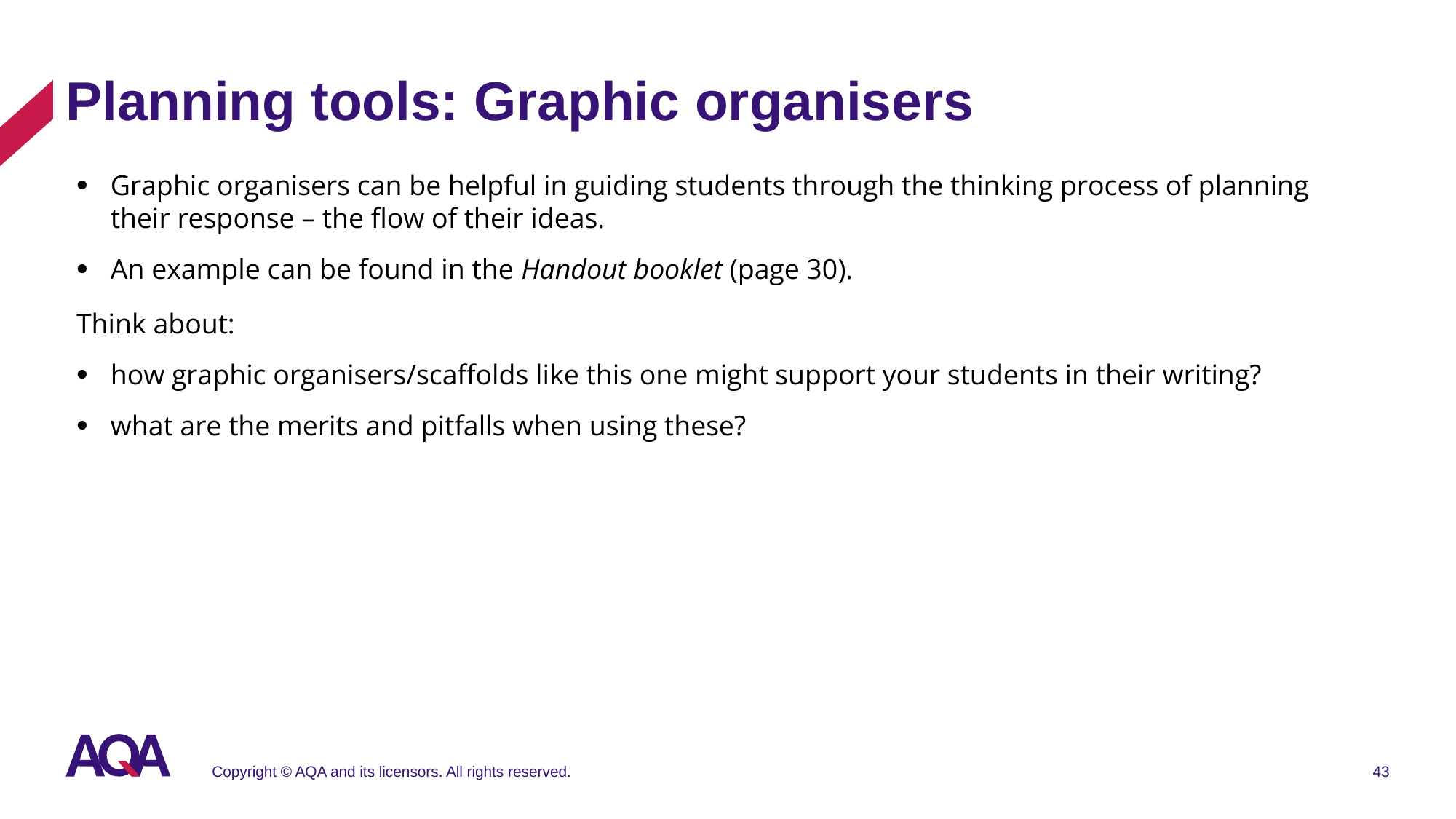

# Planning tools: Graphic organisers
Graphic organisers can be helpful in guiding students through the thinking process of planning their response – the flow of their ideas.
An example can be found in the Handout booklet (page 30).
Think about:
how graphic organisers/scaffolds like this one might support your students in their writing?
what are the merits and pitfalls when using these?

Copyright © AQA and its licensors. All rights reserved.
43